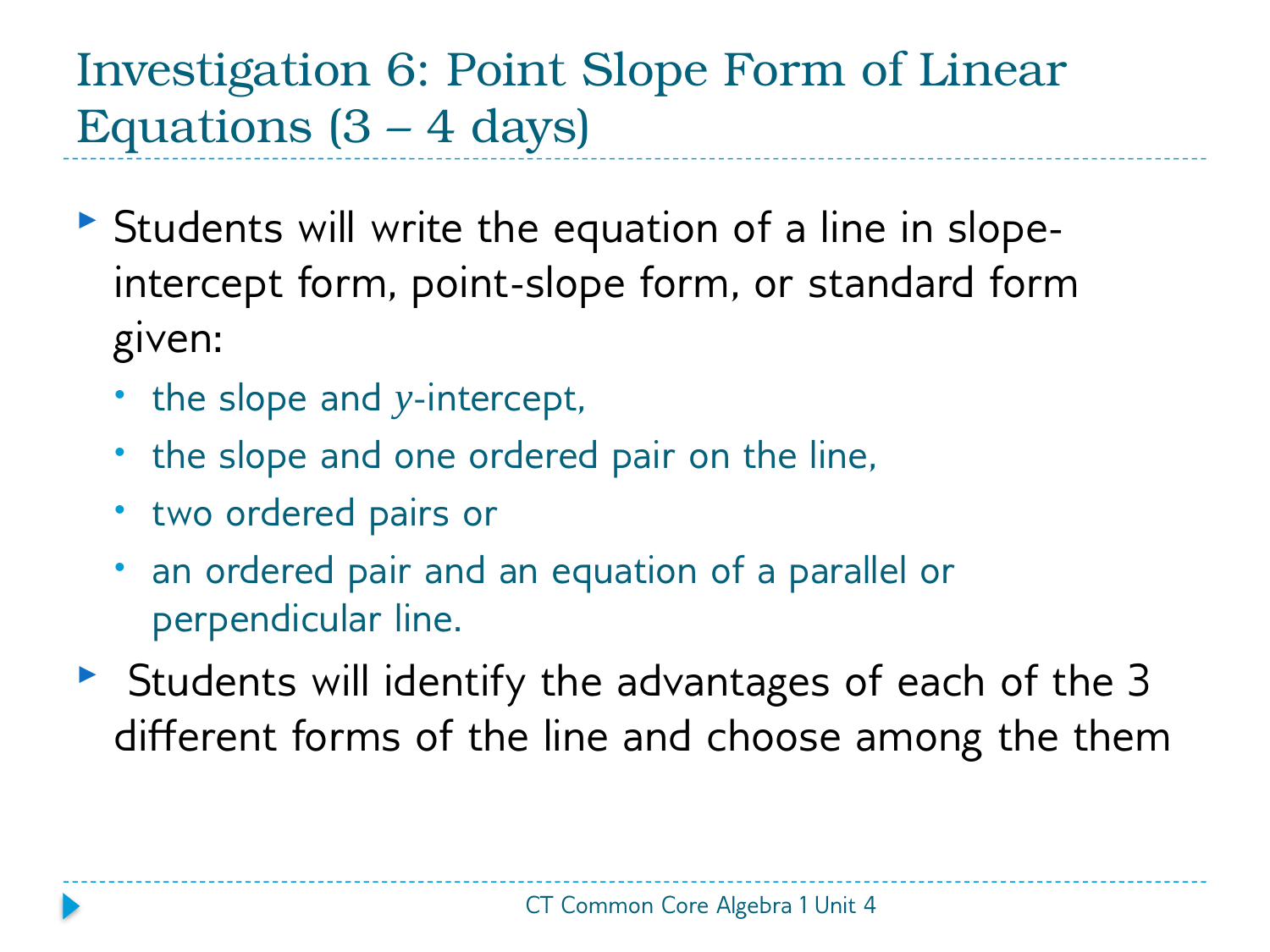

# Investigation 6: Point Slope Form of Linear Equations (3 – 4 days)
Students will write the equation of a line in slope-intercept form, point-slope form, or standard form given:
the slope and y-intercept,
the slope and one ordered pair on the line,
two ordered pairs or
an ordered pair and an equation of a parallel or perpendicular line.
 Students will identify the advantages of each of the 3 different forms of the line and choose among the them

CT Common Core Algebra 1 Unit 4